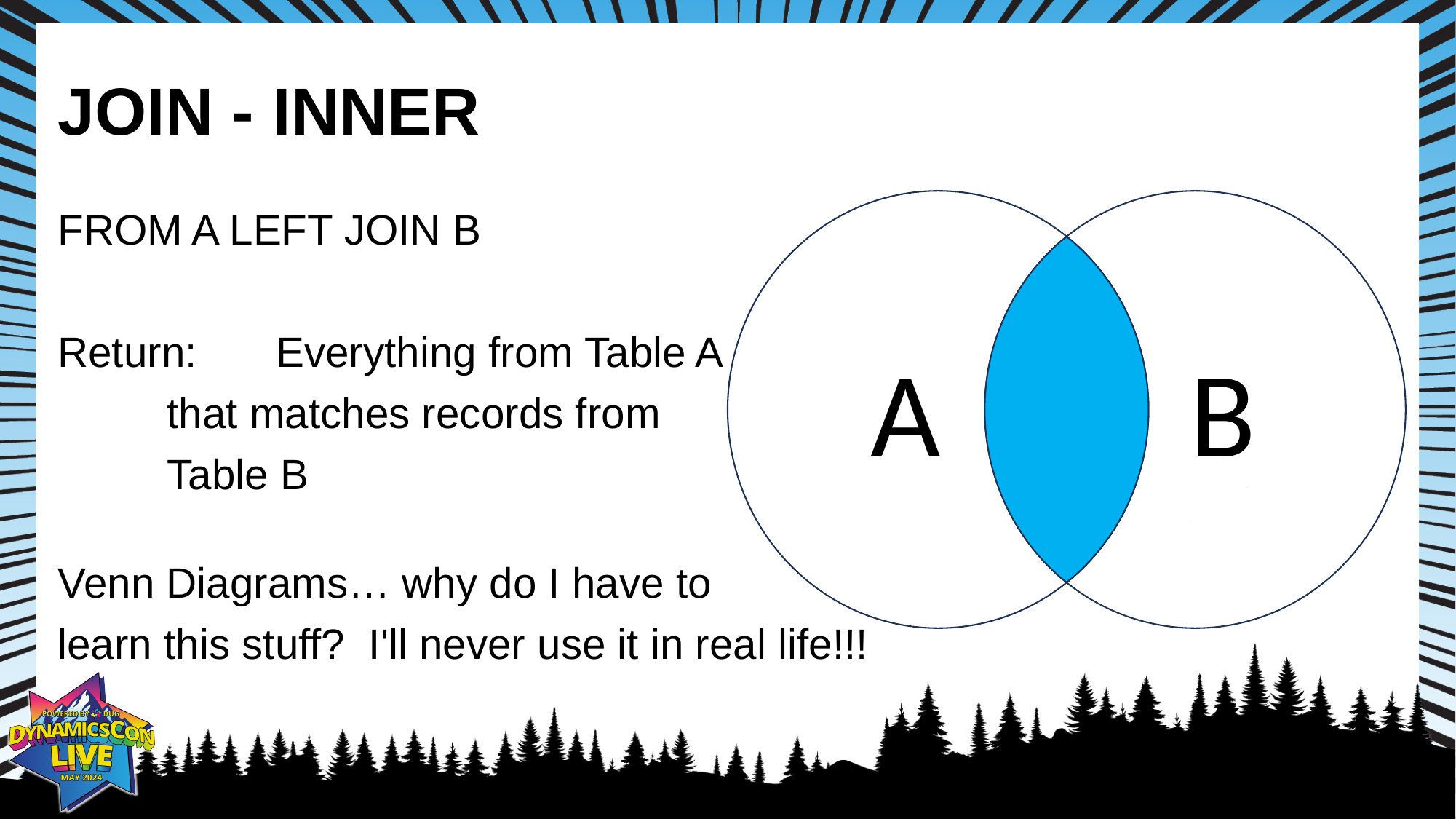

# JOIN - INNER

A
B
FROM A LEFT JOIN B

Return:	Everything from Table A
	that matches records from
	Table B

Venn Diagrams… why do I have to
learn this stuff?  I'll never use it in real life!!!